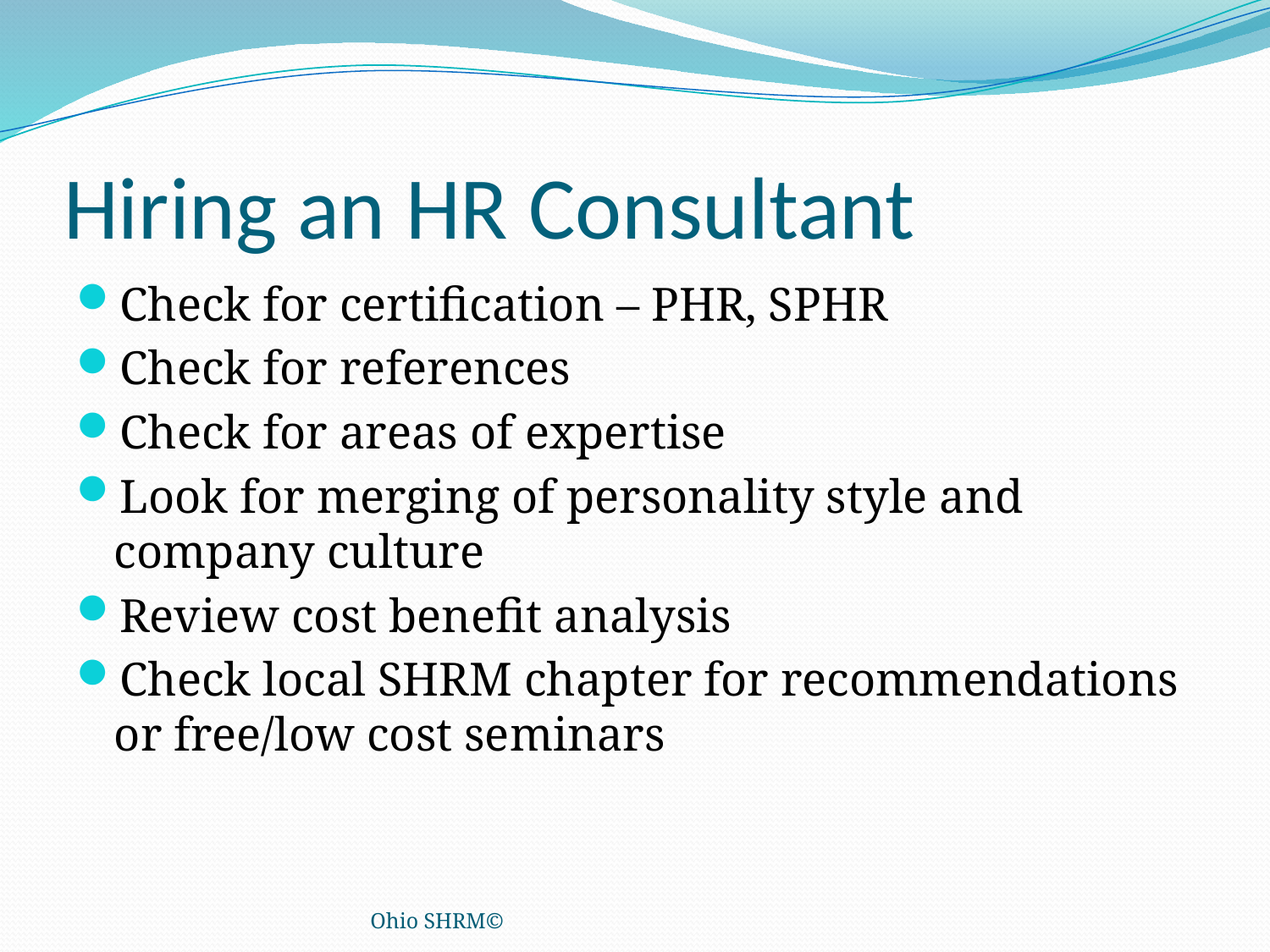

# Hiring an HR Consultant
Check for certification – PHR, SPHR
Check for references
Check for areas of expertise
Look for merging of personality style and company culture
Review cost benefit analysis
Check local SHRM chapter for recommendations or free/low cost seminars
Ohio SHRM©